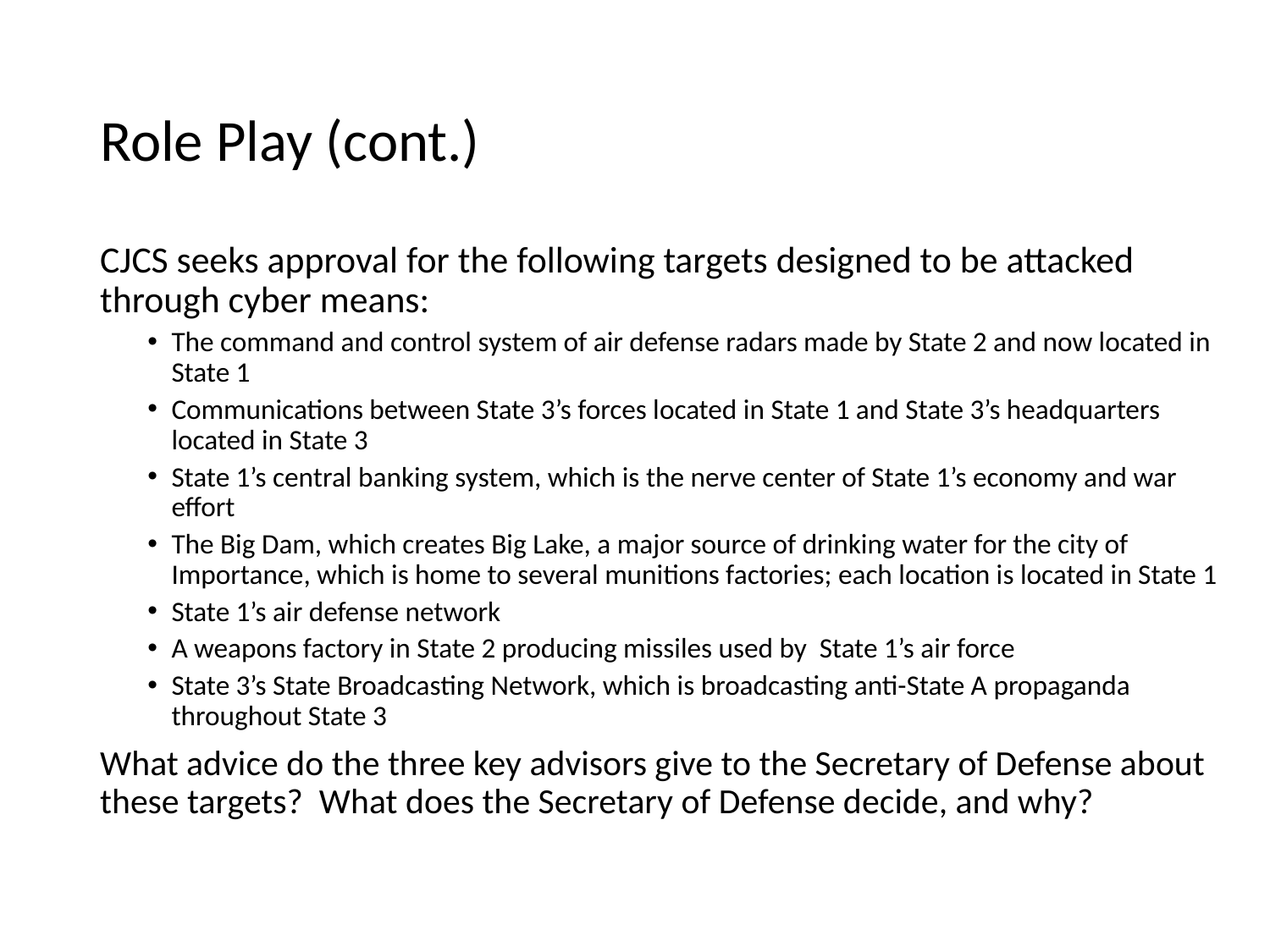

# Role Play (cont.)
CJCS seeks approval for the following targets designed to be attacked through cyber means:
The command and control system of air defense radars made by State 2 and now located in State 1
Communications between State 3’s forces located in State 1 and State 3’s headquarters located in State 3
State 1’s central banking system, which is the nerve center of State 1’s economy and war effort
The Big Dam, which creates Big Lake, a major source of drinking water for the city of Importance, which is home to several munitions factories; each location is located in State 1
State 1’s air defense network
A weapons factory in State 2 producing missiles used by  State 1’s air force
State 3’s State Broadcasting Network, which is broadcasting anti-State A propaganda throughout State 3
What advice do the three key advisors give to the Secretary of Defense about these targets?  What does the Secretary of Defense decide, and why?